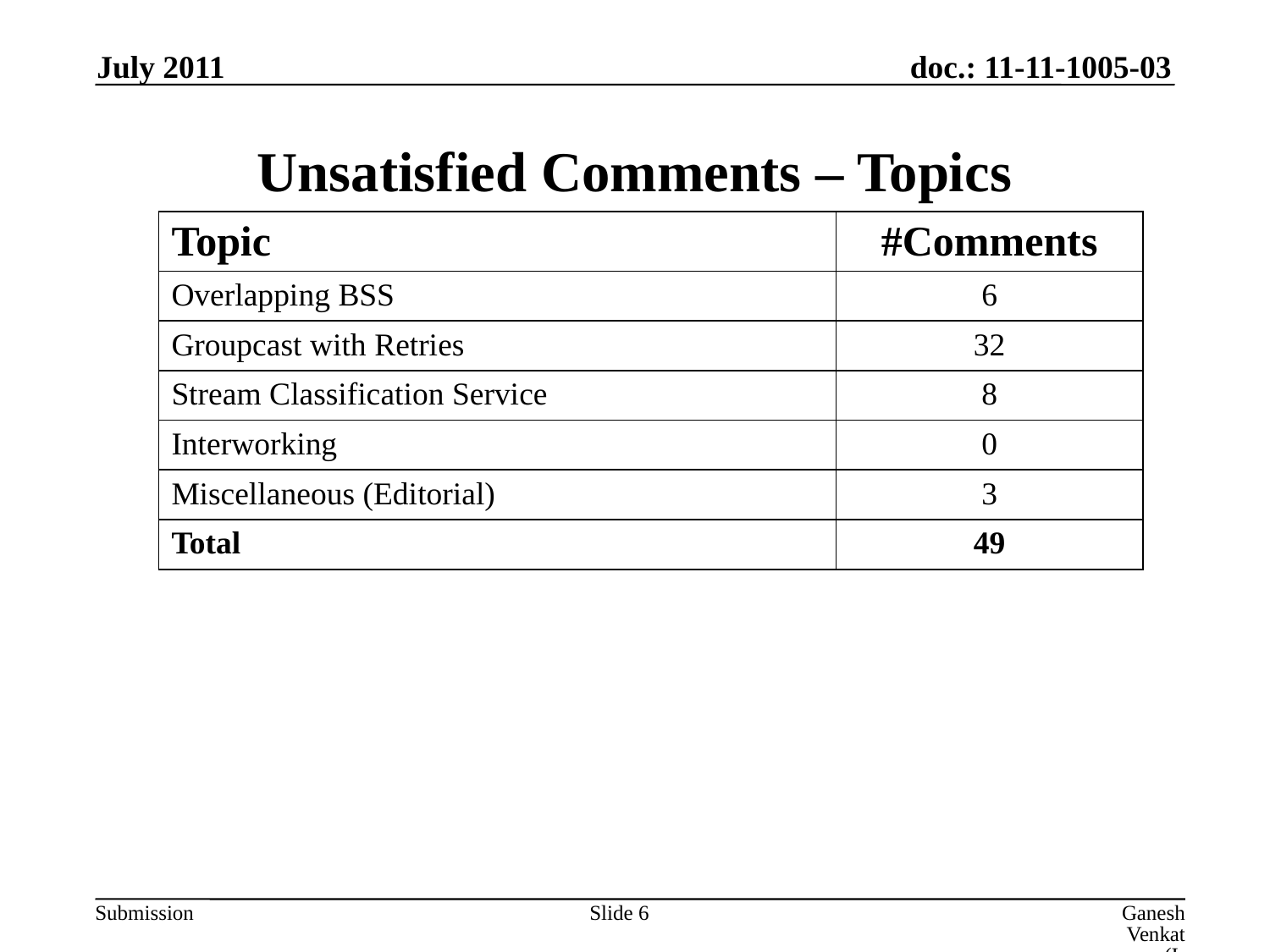

July 2011
# Unsatisfied Comments – Topics
| Topic | #Comments |
| --- | --- |
| Overlapping BSS | 6 |
| Groupcast with Retries | 32 |
| Stream Classification Service | 8 |
| Interworking | 0 |
| Miscellaneous (Editorial) | 3 |
| Total | 49 |
Ganesh Venkatesan (Intel), et al
Slide 6